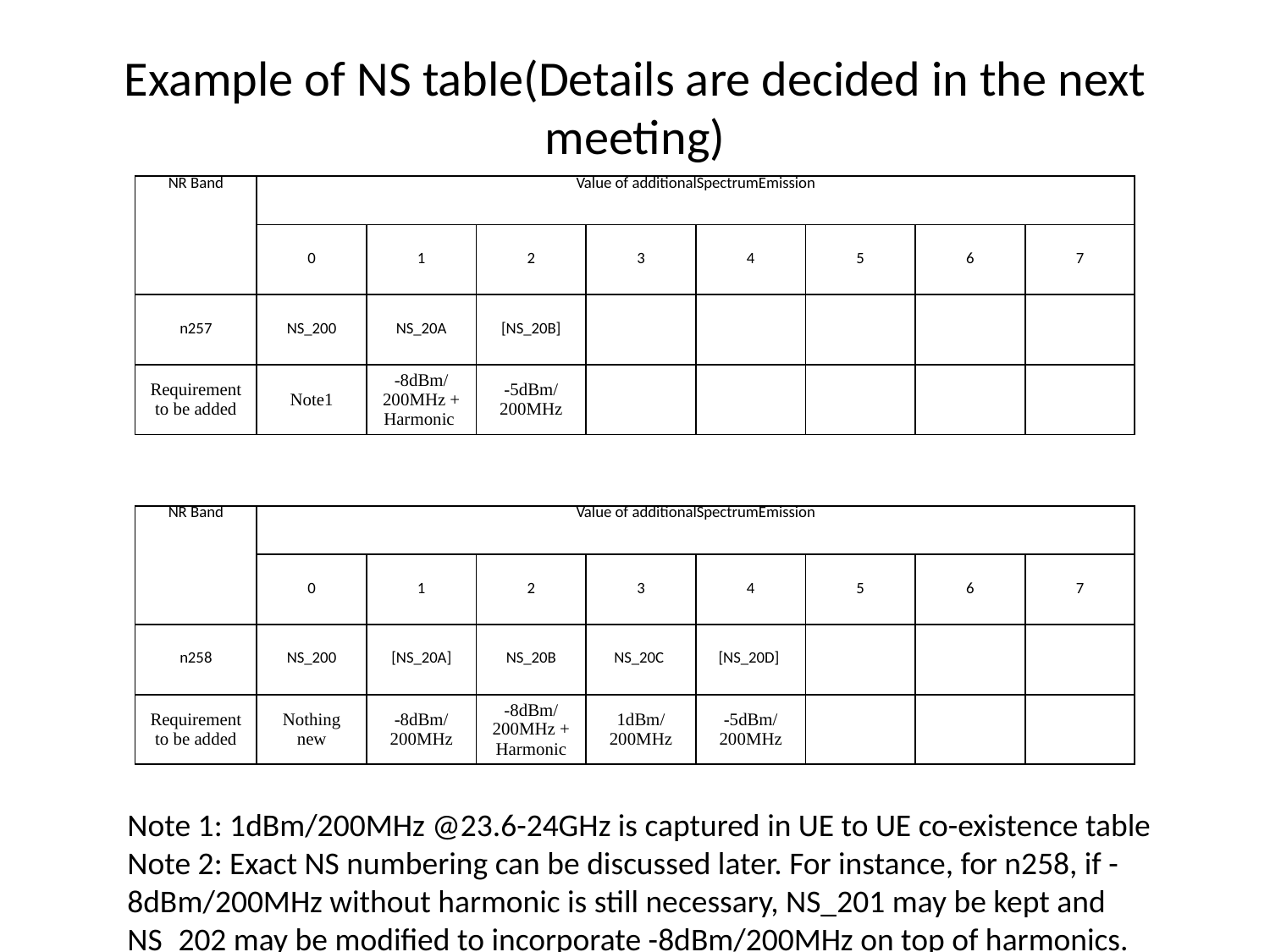

# Example of NS table(Details are decided in the next meeting)
| NR Band | Value of additionalSpectrumEmission |  |  |  |  |  |  |  |
| --- | --- | --- | --- | --- | --- | --- | --- | --- |
|  | 0 | 1 | 2 | 3 | 4 | 5 | 6 | 7 |
| n257 | NS\_200 | NS\_20A | [NS\_20B] |  |  |  |  |  |
| Requirement to be added | Note1 | -8dBm/200MHz + Harmonic | -5dBm/200MHz |  |  |  |  |  |
| NR Band | Value of additionalSpectrumEmission |  |  |  |  |  |  |  |
| --- | --- | --- | --- | --- | --- | --- | --- | --- |
|  | 0 | 1 | 2 | 3 | 4 | 5 | 6 | 7 |
| n258 | NS\_200 | [NS\_20A] | NS\_20B | NS\_20C | [NS\_20D] |  |  |  |
| Requirement to be added | Nothing new | -8dBm/200MHz | -8dBm/200MHz + Harmonic | 1dBm/200MHz | -5dBm/200MHz |  |  |  |
Note 1: 1dBm/200MHz @23.6-24GHz is captured in UE to UE co-existence table
Note 2: Exact NS numbering can be discussed later. For instance, for n258, if -8dBm/200MHz without harmonic is still necessary, NS_201 may be kept and NS_202 may be modified to incorporate -8dBm/200MHz on top of harmonics.